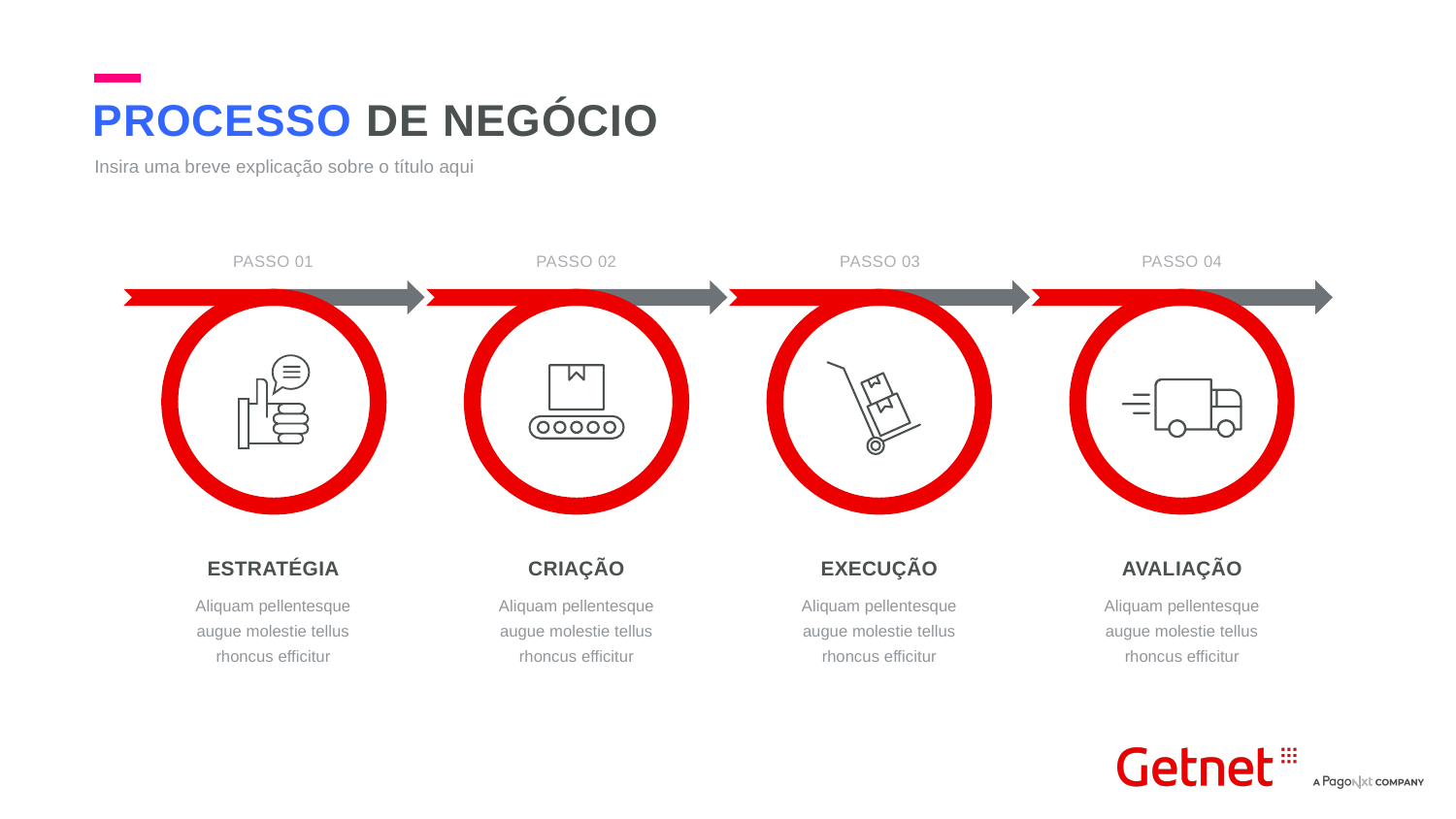

Processo de negócio
Insira uma breve explicação sobre o título aqui
PASSO 01
PASSO 02
PASSO 03
PASSO 04

ESTRATÉGIA
Aliquam pellentesque augue molestie tellus rhoncus efficitur
CRIAÇÃO
Aliquam pellentesque augue molestie tellus rhoncus efficitur
EXECUÇÃO
Aliquam pellentesque augue molestie tellus rhoncus efficitur
AVALIAÇÃO
Aliquam pellentesque augue molestie tellus rhoncus efficitur